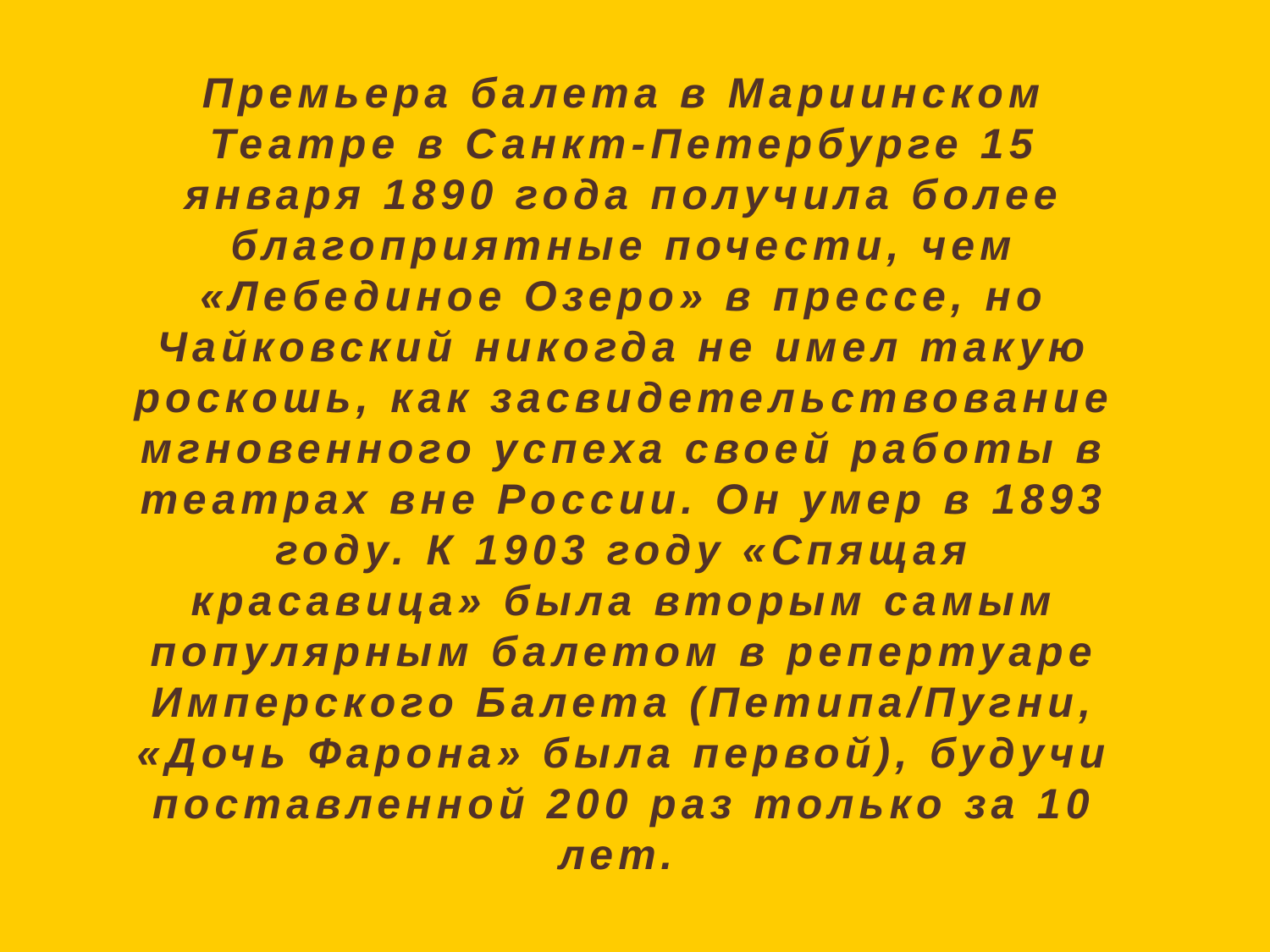

Премьера балета в Мариинском Театре в Санкт-Петербурге 15 января 1890 года получила более благоприятные почести, чем «Лебединое Озеро» в прессе, но Чайковский никогда не имел такую роскошь, как засвидетельствование мгновенного успеха своей работы в театрах вне России. Он умер в 1893 году. К 1903 году «Спящая красавица» была вторым самым популярным балетом в репертуаре Имперского Балета (Петипа/Пугни, «Дочь Фарона» была первой), будучи поставленной 200 раз только за 10 лет.